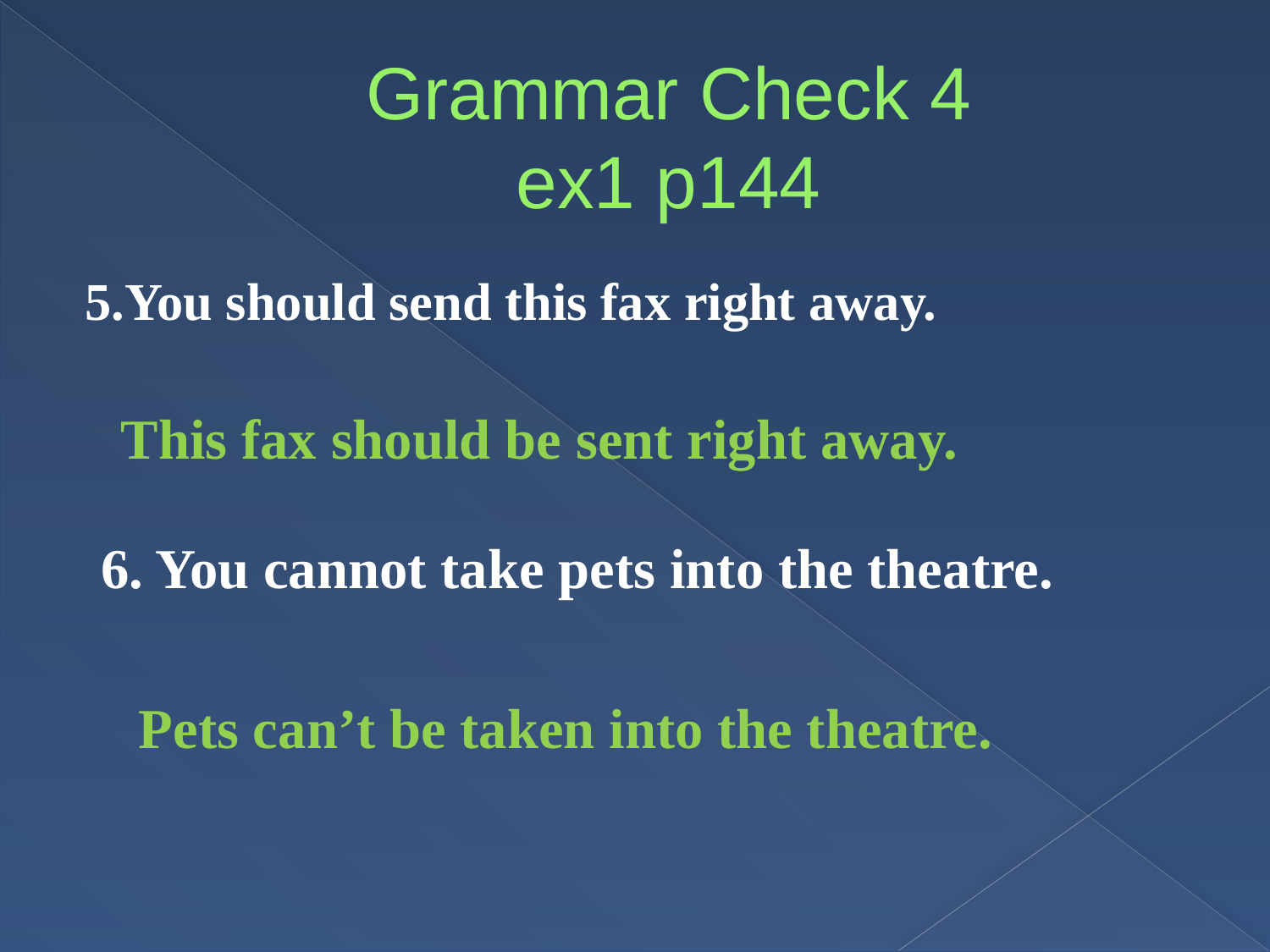

# Grammar Check 4 ex1 p144
5.You should send this fax right away.
This fax should be sent right away.
6. You cannot take pets into the theatre.
 Pets can’t be taken into the theatre.